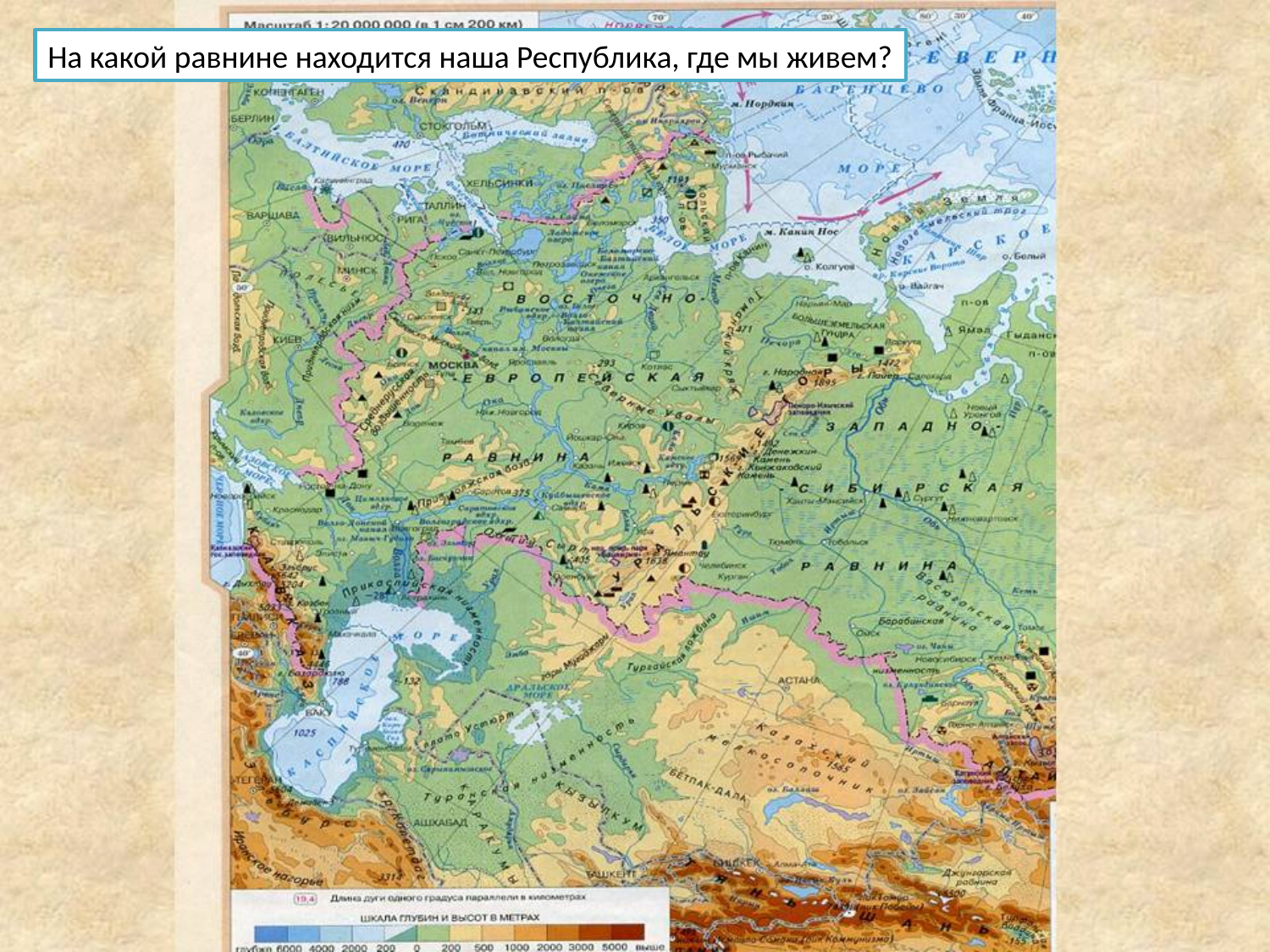

На какой равнине находится наша Республика, где мы живем?